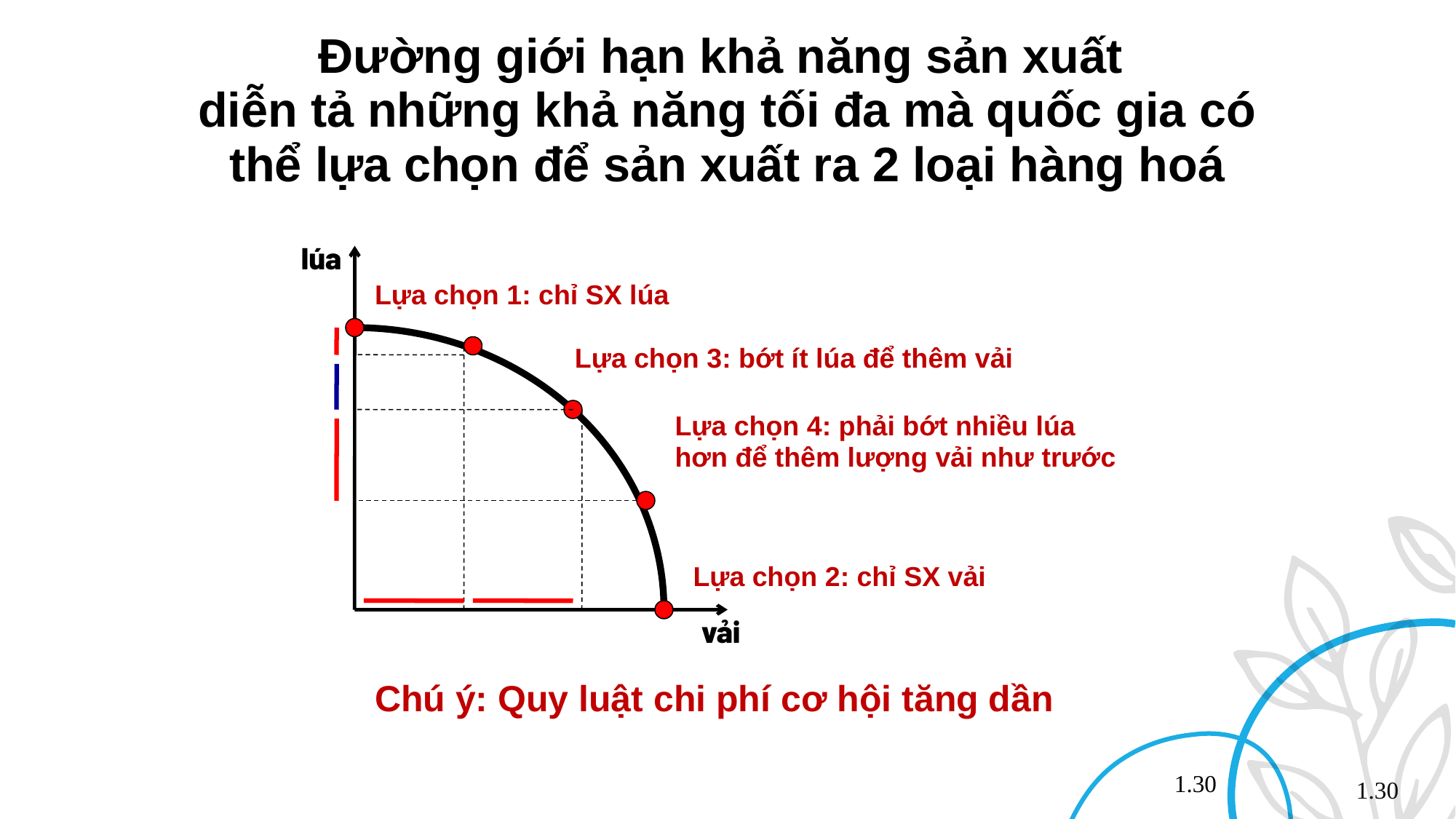

| Đường giới hạn khả năng sản xuất diễn tả những khả năng tối đa mà quốc gia có thể lựa chọn để sản xuất ra 2 loại hàng hoá |
| --- |
lúa
vải
| Lựa chọn 1: chỉ SX lúa |
| --- |

| Lựa chọn 3: bớt ít lúa để thêm vải |
| --- |

| Lựa chọn 4: phải bớt nhiều lúa hơn để thêm lượng vải như trước |
| --- |

| Lựa chọn 2: chỉ SX vải |
| --- |

| Chú ý: Quy luật chi phí cơ hội tăng dần |
| --- |
1.30
1.30